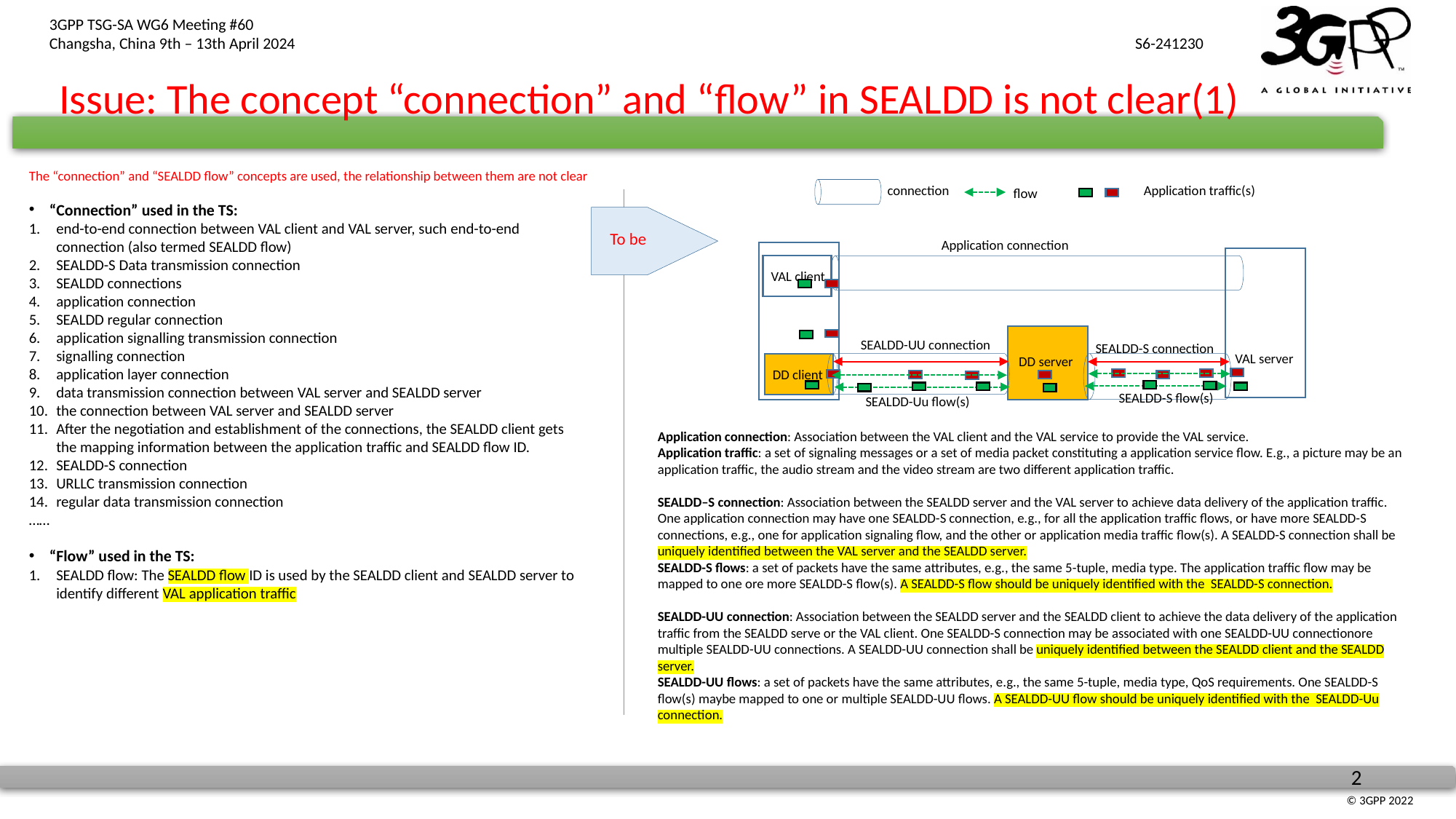

# Issue: The concept “connection” and “flow” in SEALDD is not clear(1)

The “connection” and “SEALDD flow” concepts are used, the relationship between them are not clear
connection
Application traffic(s)
flow

“Connection” used in the TS:
end-to-end connection between VAL client and VAL server, such end-to-end connection (also termed SEALDD flow)
SEALDD-S Data transmission connection
SEALDD connections
application connection
SEALDD regular connection
application signalling transmission connection
signalling connection
application layer connection
data transmission connection between VAL server and SEALDD server
the connection between VAL server and SEALDD server
After the negotiation and establishment of the connections, the SEALDD client gets the mapping information between the application traffic and SEALDD flow ID.
SEALDD-S connection
URLLC transmission connection
regular data transmission connection
……

“Flow” used in the TS:
SEALDD flow: The SEALDD flow ID is used by the SEALDD client and SEALDD server to identify different VAL application traffic

To be
Application connection

VAL client

SEALDD-UU connection
SEALDD-S connection
VAL server
DD server

DD client

SEALDD-S flow(s)
SEALDD-Uu flow(s)
Application connection: Association between the VAL client and the VAL service to provide the VAL service.
Application traffic: a set of signaling messages or a set of media packet constituting a application service flow. E.g., a picture may be an application traffic, the audio stream and the video stream are two different application traffic.

SEALDD–S connection: Association between the SEALDD server and the VAL server to achieve data delivery of the application traffic. One application connection may have one SEALDD-S connection, e.g., for all the application traffic flows, or have more SEALDD-S connections, e.g., one for application signaling flow, and the other or application media traffic flow(s). A SEALDD-S connection shall be uniquely identified between the VAL server and the SEALDD server.
SEALDD-S flows: a set of packets have the same attributes, e.g., the same 5-tuple, media type. The application traffic flow may be mapped to one ore more SEALDD-S flow(s). A SEALDD-S flow should be uniquely identified with the  SEALDD-S connection.

SEALDD-UU connection: Association between the SEALDD server and the SEALDD client to achieve the data delivery of the application traffic from the SEALDD serve or the VAL client. One SEALDD-S connection may be associated with one SEALDD-UU connectionore multiple SEALDD-UU connections. A SEALDD-UU connection shall be uniquely identified between the SEALDD client and the SEALDD server.
SEALDD-UU flows: a set of packets have the same attributes, e.g., the same 5-tuple, media type, QoS requirements. One SEALDD-S flow(s) maybe mapped to one or multiple SEALDD-UU flows. A SEALDD-UU flow should be uniquely identified with the  SEALDD-Uu connection.